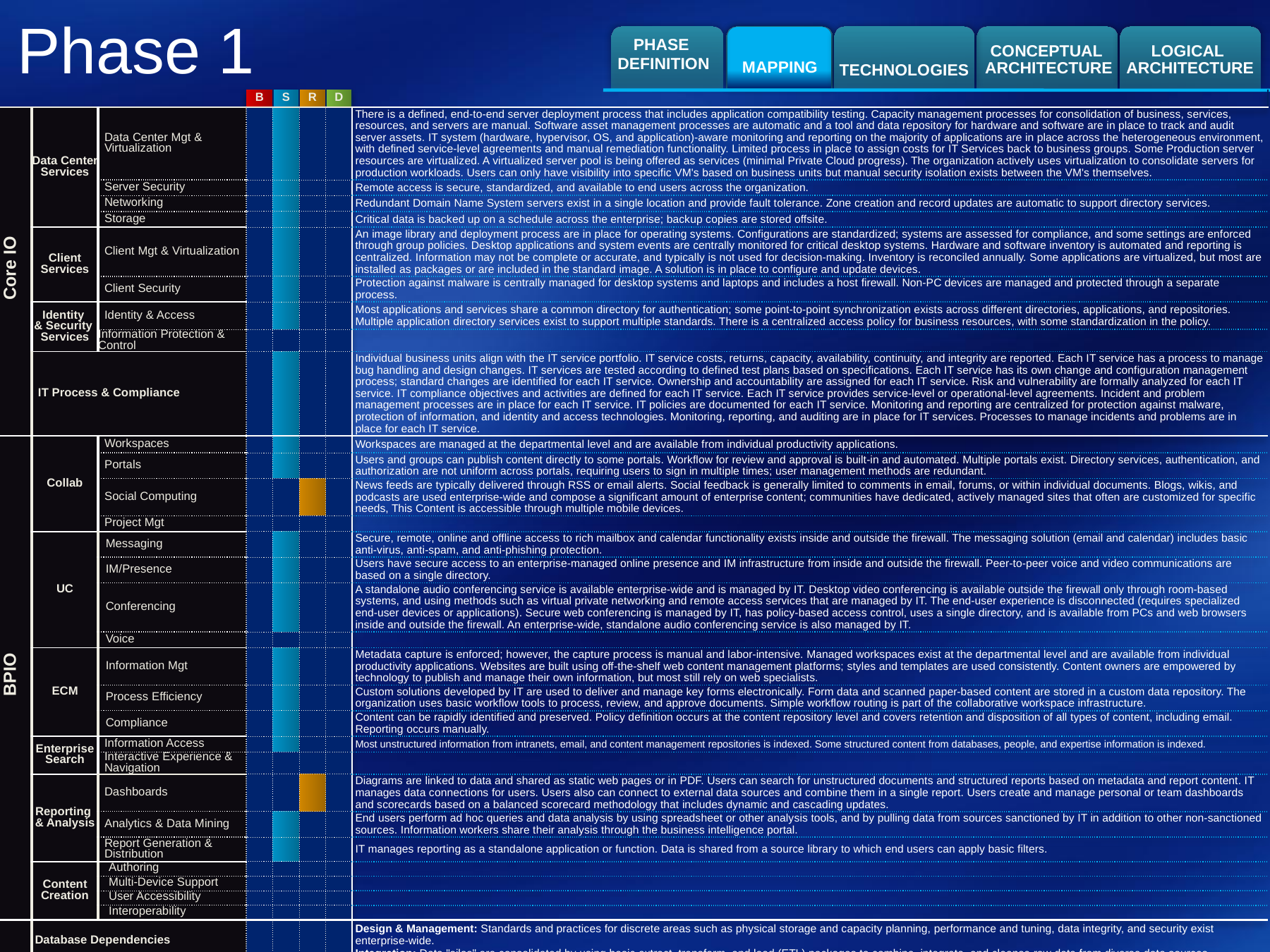

Phase 1

TECHNOLOGIES

CONCEPTUAL
ARCHITECTURE

LOGICAL
ARCHITECTURE
PHASE
DEFINITION

MAPPING
|  |  |  | B | S | R | D |  |
| --- | --- | --- | --- | --- | --- | --- | --- |
| Core IO | Data Center Services | Data Center Mgt & Virtualization |  |  |  |  | There is a defined, end-to-end server deployment process that includes application compatibility testing. Capacity management processes for consolidation of business, services, resources, and servers are manual. Software asset management processes are automatic and a tool and data repository for hardware and software are in place to track and audit server assets. IT system (hardware, hypervisor, OS, and application)-aware monitoring and reporting on the majority of applications are in place across the heterogeneous environment, with defined service-level agreements and manual remediation functionality. Limited process in place to assign costs for IT Services back to business groups. Some Production server resources are virtualized. A virtualized server pool is being offered as services (minimal Private Cloud progress). The organization actively uses virtualization to consolidate servers for production workloads. Users can only have visibility into specific VM's based on business units but manual security isolation exists between the VM's themselves. |
|  |  | Server Security |  |  |  |  | Remote access is secure, standardized, and available to end users across the organization. |
|  |  | Networking |  |  |  |  | Redundant Domain Name System servers exist in a single location and provide fault tolerance. Zone creation and record updates are automatic to support directory services. |
|  |  | Storage |  |  |  |  | Critical data is backed up on a schedule across the enterprise; backup copies are stored offsite. |
|  | Client Services | Client Mgt & Virtualization |  |  |  |  | An image library and deployment process are in place for operating systems. Configurations are standardized; systems are assessed for compliance, and some settings are enforced through group policies. Desktop applications and system events are centrally monitored for critical desktop systems. Hardware and software inventory is automated and reporting is centralized. Information may not be complete or accurate, and typically is not used for decision-making. Inventory is reconciled annually. Some applications are virtualized, but most are installed as packages or are included in the standard image. A solution is in place to configure and update devices. |
|  |  | Client Security |  |  |  |  | Protection against malware is centrally managed for desktop systems and laptops and includes a host firewall. Non-PC devices are managed and protected through a separate process. |
|  | Identity & Security Services | Identity & Access |  |  |  |  | Most applications and services share a common directory for authentication; some point-to-point synchronization exists across different directories, applications, and repositories. Multiple application directory services exist to support multiple standards. There is a centralized access policy for business resources, with some standardization in the policy. |
|  |  | Information Protection & Control |  |  |  |  |  |
|  | IT Process & Compliance |  |  |  |  |  | Individual business units align with the IT service portfolio. IT service costs, returns, capacity, availability, continuity, and integrity are reported. Each IT service has a process to manage bug handling and design changes. IT services are tested according to defined test plans based on specifications. Each IT service has its own change and configuration management process; standard changes are identified for each IT service. Ownership and accountability are assigned for each IT service. Risk and vulnerability are formally analyzed for each IT service. IT compliance objectives and activities are defined for each IT service. Each IT service provides service-level or operational-level agreements. Incident and problem management processes are in place for each IT service. IT policies are documented for each IT service. Monitoring and reporting are centralized for protection against malware, protection of information, and identity and access technologies. Monitoring, reporting, and auditing are in place for IT services. Processes to manage incidents and problems are in place for each IT service. |
| BPIO | Collab | Workspaces |  |  |  |  | Workspaces are managed at the departmental level and are available from individual productivity applications. |
|  |  | Portals |  |  |  |  | Users and groups can publish content directly to some portals. Workflow for review and approval is built-in and automated. Multiple portals exist. Directory services, authentication, and authorization are not uniform across portals, requiring users to sign in multiple times; user management methods are redundant. |
|  |  | Social Computing |  |  |  |  | News feeds are typically delivered through RSS or email alerts. Social feedback is generally limited to comments in email, forums, or within individual documents. Blogs, wikis, and podcasts are used enterprise-wide and compose a significant amount of enterprise content; communities have dedicated, actively managed sites that often are customized for specific needs, This Content is accessible through multiple mobile devices. |
|  |  | Project Mgt |  |  |  |  |  |
|  | UC | Messaging |  |  |  |  | Secure, remote, online and offline access to rich mailbox and calendar functionality exists inside and outside the firewall. The messaging solution (email and calendar) includes basic anti-virus, anti-spam, and anti-phishing protection. |
|  |  | IM/Presence |  |  |  |  | Users have secure access to an enterprise-managed online presence and IM infrastructure from inside and outside the firewall. Peer-to-peer voice and video communications are based on a single directory. |
|  |  | Conferencing |  |  |  |  | A standalone audio conferencing service is available enterprise-wide and is managed by IT. Desktop video conferencing is available outside the firewall only through room-based systems, and using methods such as virtual private networking and remote access services that are managed by IT. The end-user experience is disconnected (requires specialized end-user devices or applications). Secure web conferencing is managed by IT, has policy-based access control, uses a single directory, and is available from PCs and web browsers inside and outside the firewall. An enterprise-wide, standalone audio conferencing service is also managed by IT. |
|  |  | Voice |  |  |  |  |  |
|  | ECM | Information Mgt |  |  |  |  | Metadata capture is enforced; however, the capture process is manual and labor-intensive. Managed workspaces exist at the departmental level and are available from individual productivity applications. Websites are built using off-the-shelf web content management platforms; styles and templates are used consistently. Content owners are empowered by technology to publish and manage their own information, but most still rely on web specialists. |
|  |  | Process Efficiency |  |  |  |  | Custom solutions developed by IT are used to deliver and manage key forms electronically. Form data and scanned paper-based content are stored in a custom data repository. The organization uses basic workflow tools to process, review, and approve documents. Simple workflow routing is part of the collaborative workspace infrastructure. |
|  |  | Compliance |  |  |  |  | Content can be rapidly identified and preserved. Policy definition occurs at the content repository level and covers retention and disposition of all types of content, including email. Reporting occurs manually. |
|  | Enterprise Search | Information Access |  |  |  |  | Most unstructured information from intranets, email, and content management repositories is indexed. Some structured content from databases, people, and expertise information is indexed. |
|  |  | Interactive Experience & Navigation |  |  |  |  |  |
|  | Reporting & Analysis | Dashboards |  |  |  |  | Diagrams are linked to data and shared as static web pages or in PDF. Users can search for unstructured documents and structured reports based on metadata and report content. IT manages data connections for users. Users also can connect to external data sources and combine them in a single report. Users create and manage personal or team dashboards and scorecards based on a balanced scorecard methodology that includes dynamic and cascading updates. |
|  |  | Analytics & Data Mining |  |  |  |  | End users perform ad hoc queries and data analysis by using spreadsheet or other analysis tools, and by pulling data from sources sanctioned by IT in addition to other non-sanctioned sources. Information workers share their analysis through the business intelligence portal. |
|  |  | Report Generation & Distribution |  |  |  |  | IT manages reporting as a standalone application or function. Data is shared from a source library to which end users can apply basic filters. |
|  | Content Creation | Authoring |  |  |  |  |  |
|  |  | Multi-Device Support |  |  |  |  |  |
|  |  | User Accessibility |  |  |  |  |  |
|  |  | Interoperability |  |  |  |  |  |
|  | Database Dependencies |  |  |  |  |  | Design & Management: Standards and practices for discrete areas such as physical storage and capacity planning, performance and tuning, data integrity, and security exist enterprise-wide. Integration: Data "silos" are consolidated by using basic extract, transform, and load (ETL) packages to combine, integrate, and cleanse raw data from diverse data sources. |
|  | Integration Dependencies |  |  |  |  |  | Human Workflow: Business stakeholders can design, interact with, monitor, innovate, and automate critical business processes in a more defined, monitored, and reportable manner using workflows. |
|  | Development Dependencies |  |  |  |  |  | Software Quality: Active development processes use modern tools and frameworks to support object-oriented and rapid development, and help manage evolving application architectures. |